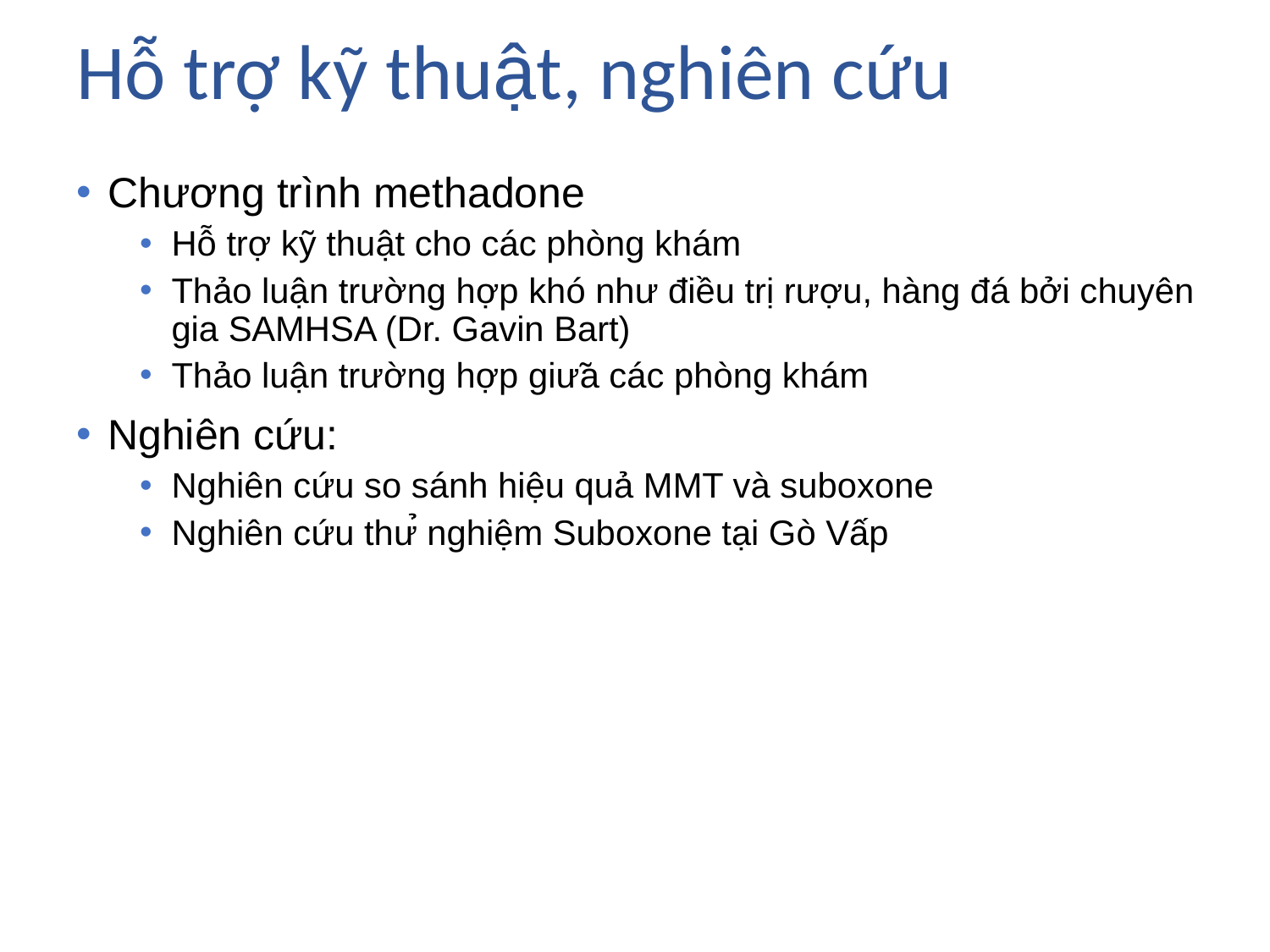

# Hỗ trợ kỹ thuật, nghiên cứu
Chương trình methadone
Hỗ trợ kỹ thuật cho các phòng khám
Thảo luận trường hợp khó như điều trị rượu, hàng đá bởi chuyên gia SAMHSA (Dr. Gavin Bart)
Thảo luận trường hợp giữa các phòng khám
Nghiên cứu:
Nghiên cứu so sánh hiệu quả MMT và suboxone
Nghiên cứu thử nghiệm Suboxone tại Gò Vấp